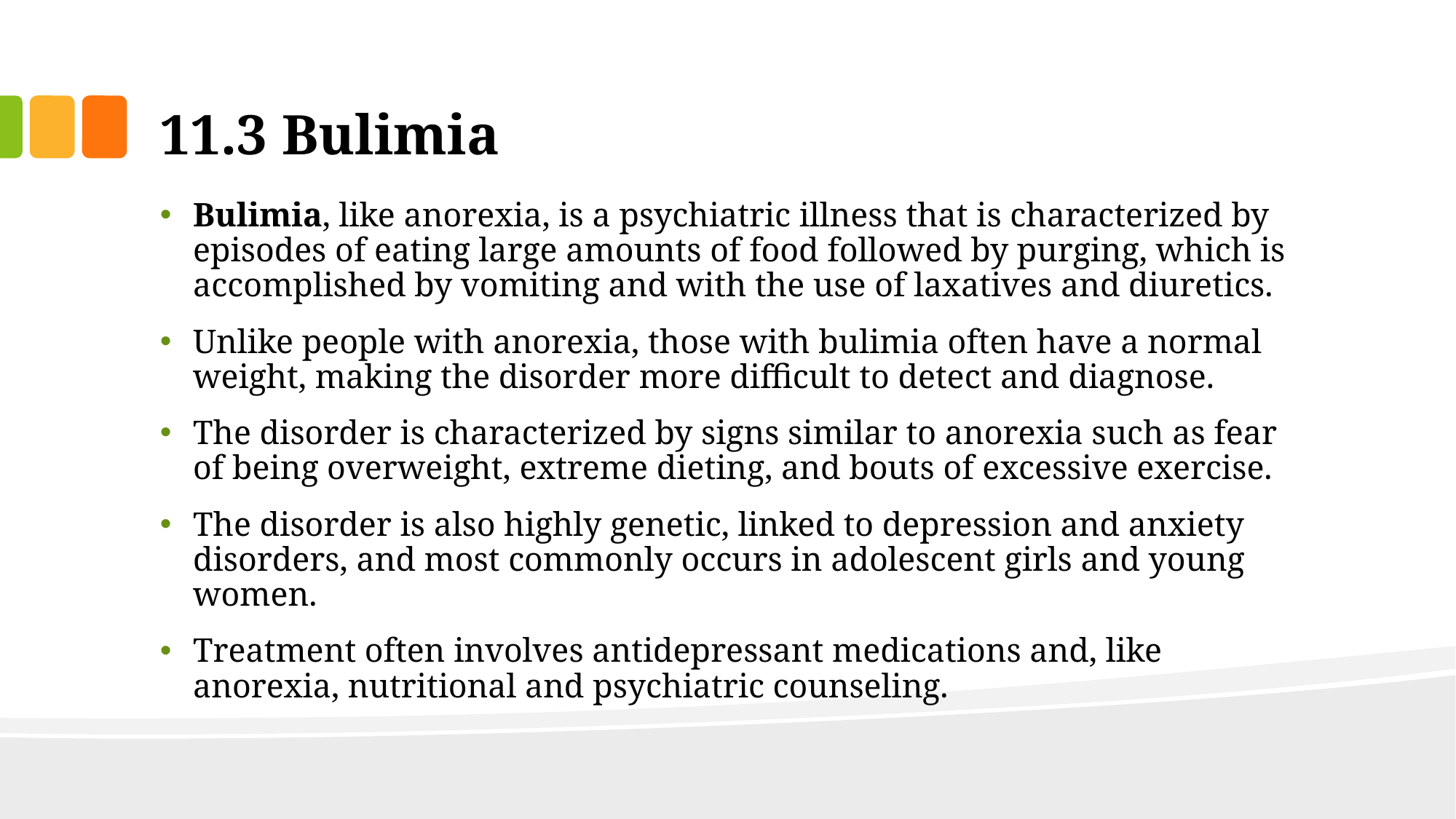

# 11.3 Bulimia
Bulimia, like anorexia, is a psychiatric illness that is characterized by episodes of eating large amounts of food followed by purging, which is accomplished by vomiting and with the use of laxatives and diuretics.
Unlike people with anorexia, those with bulimia often have a normal weight, making the disorder more difficult to detect and diagnose.
The disorder is characterized by signs similar to anorexia such as fear of being overweight, extreme dieting, and bouts of excessive exercise.
The disorder is also highly genetic, linked to depression and anxiety disorders, and most commonly occurs in adolescent girls and young women.
Treatment often involves antidepressant medications and, like anorexia, nutritional and psychiatric counseling.